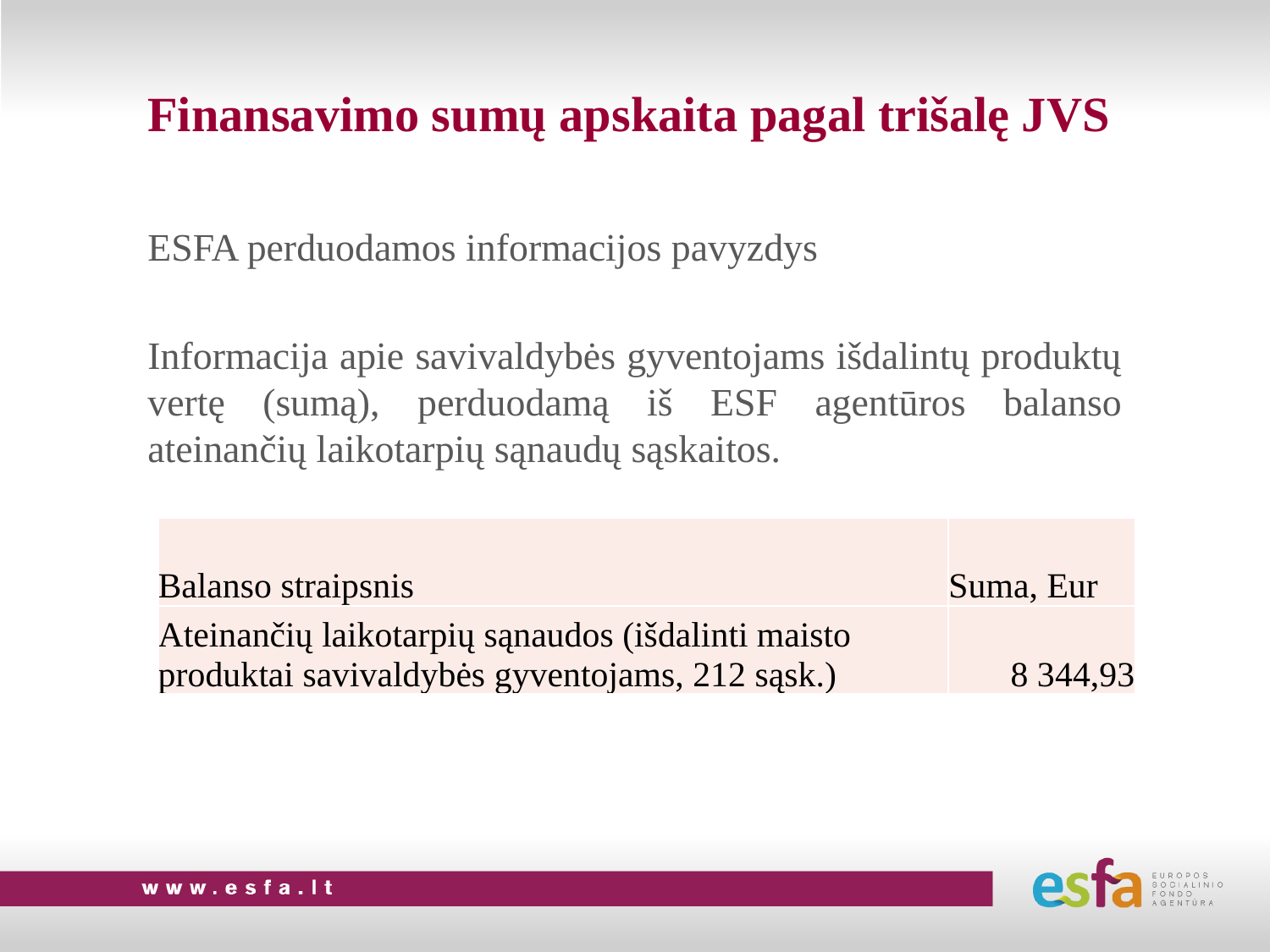

# Finansavimo sumų apskaita pagal trišalę JVS
ESFA perduodamos informacijos pavyzdys

Informacija apie savivaldybės gyventojams išdalintų produktų vertę (sumą), perduodamą iš ESF agentūros balanso ateinančių laikotarpių sąnaudų sąskaitos.

| Balanso straipsnis | Suma, Eur |
| --- | --- |
| Ateinančių laikotarpių sąnaudos (išdalinti maisto produktai savivaldybės gyventojams, 212 sąsk.) | 8 344,93 |